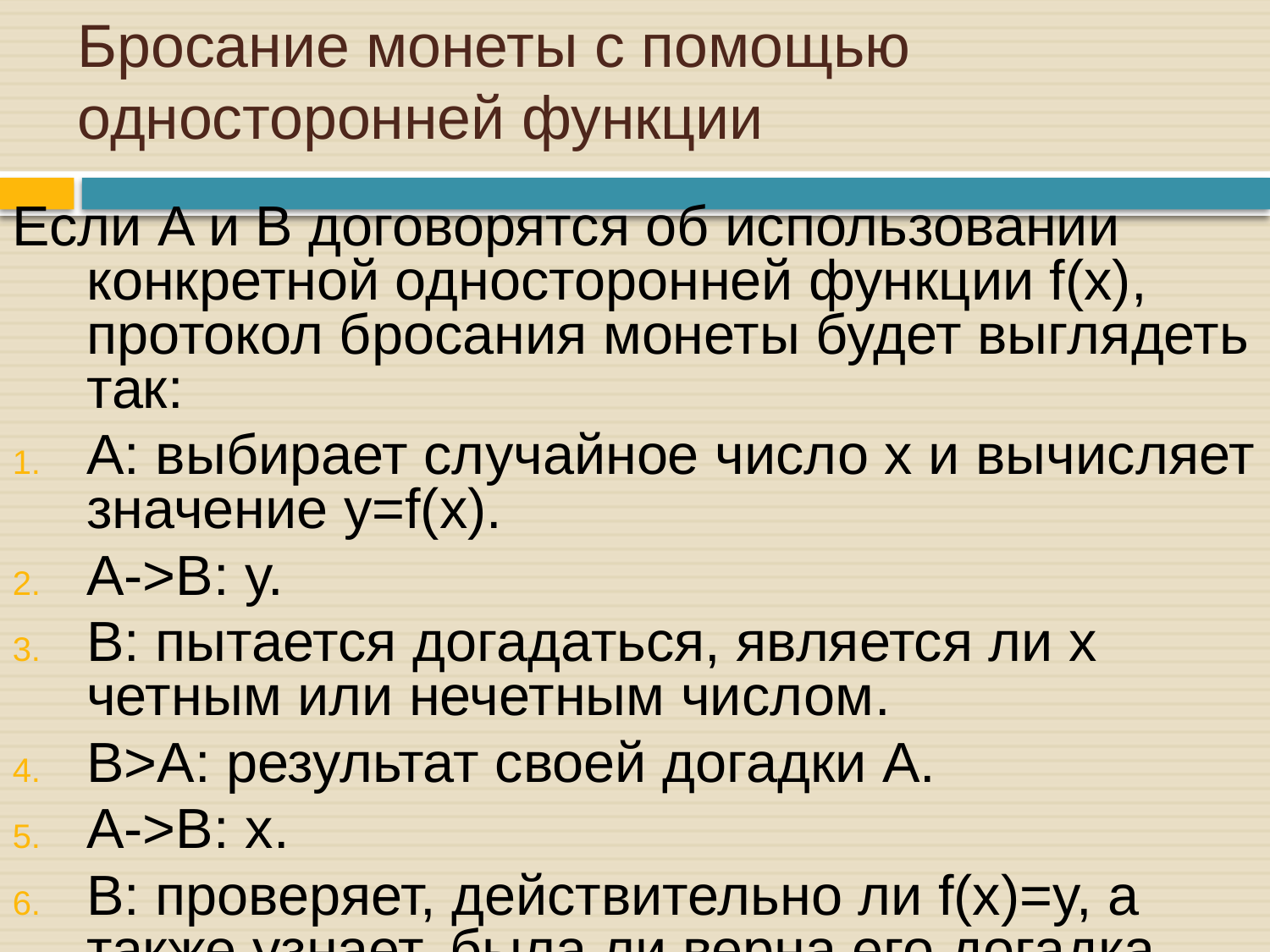

# Бросание монеты с помощью односторонней функции
Если A и B договорятся об использовании конкретной односторонней функции f(x), протокол бросания монеты будет выглядеть так:
A: выбирает случайное число х и вычисляет значение y=f(x).
A->B: у.
B: пытается догадаться, является ли х четным или нечетным числом.
B>A: результат своей догадки А.
A->B: х.
B: проверяет, действительно ли f(x)=y, а также узнает, была ли верна его догадка.